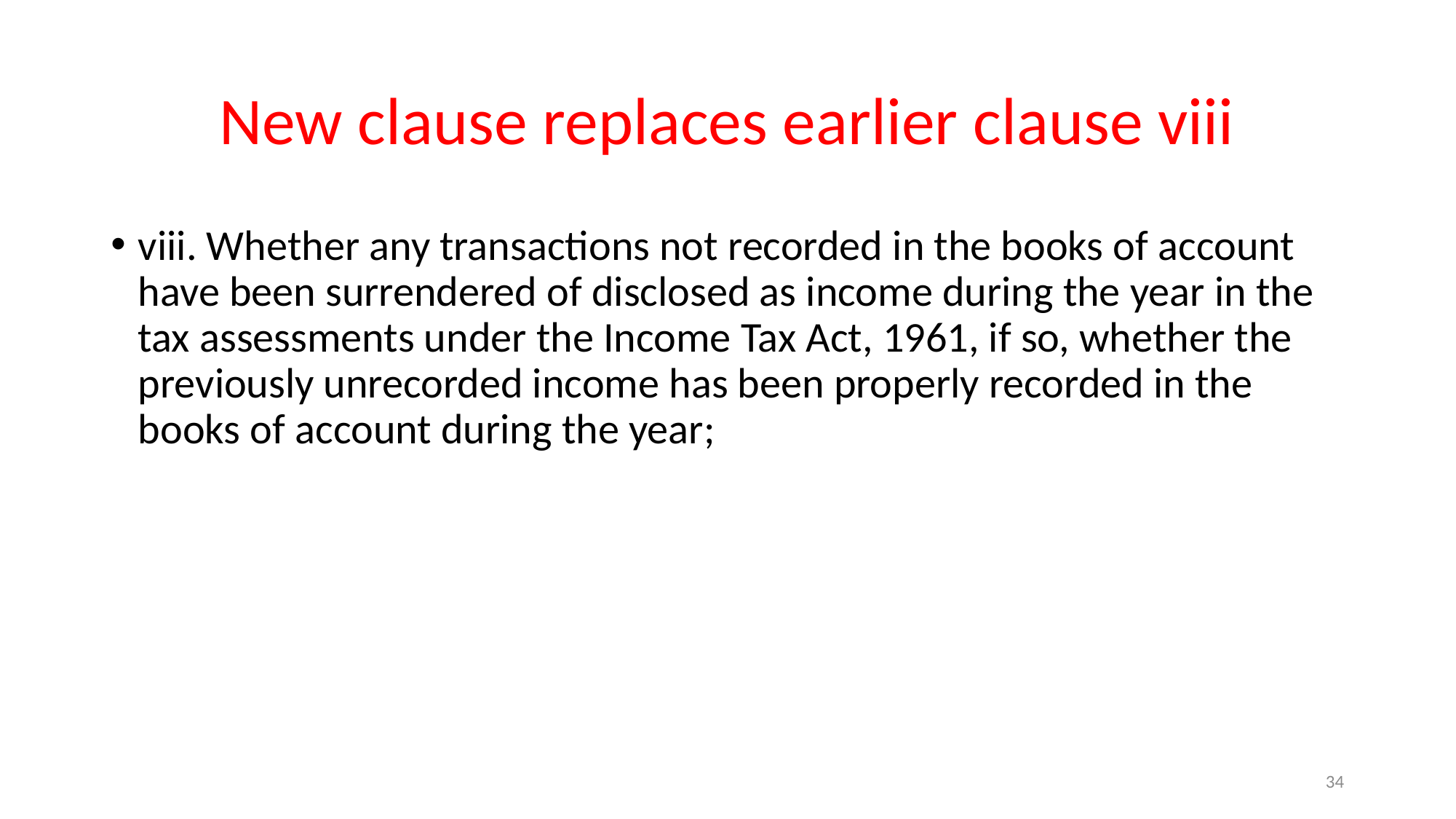

# New clause replaces earlier clause viii
viii. Whether any transactions not recorded in the books of account have been surrendered of disclosed as income during the year in the tax assessments under the Income Tax Act, 1961, if so, whether the previously unrecorded income has been properly recorded in the books of account during the year;
34